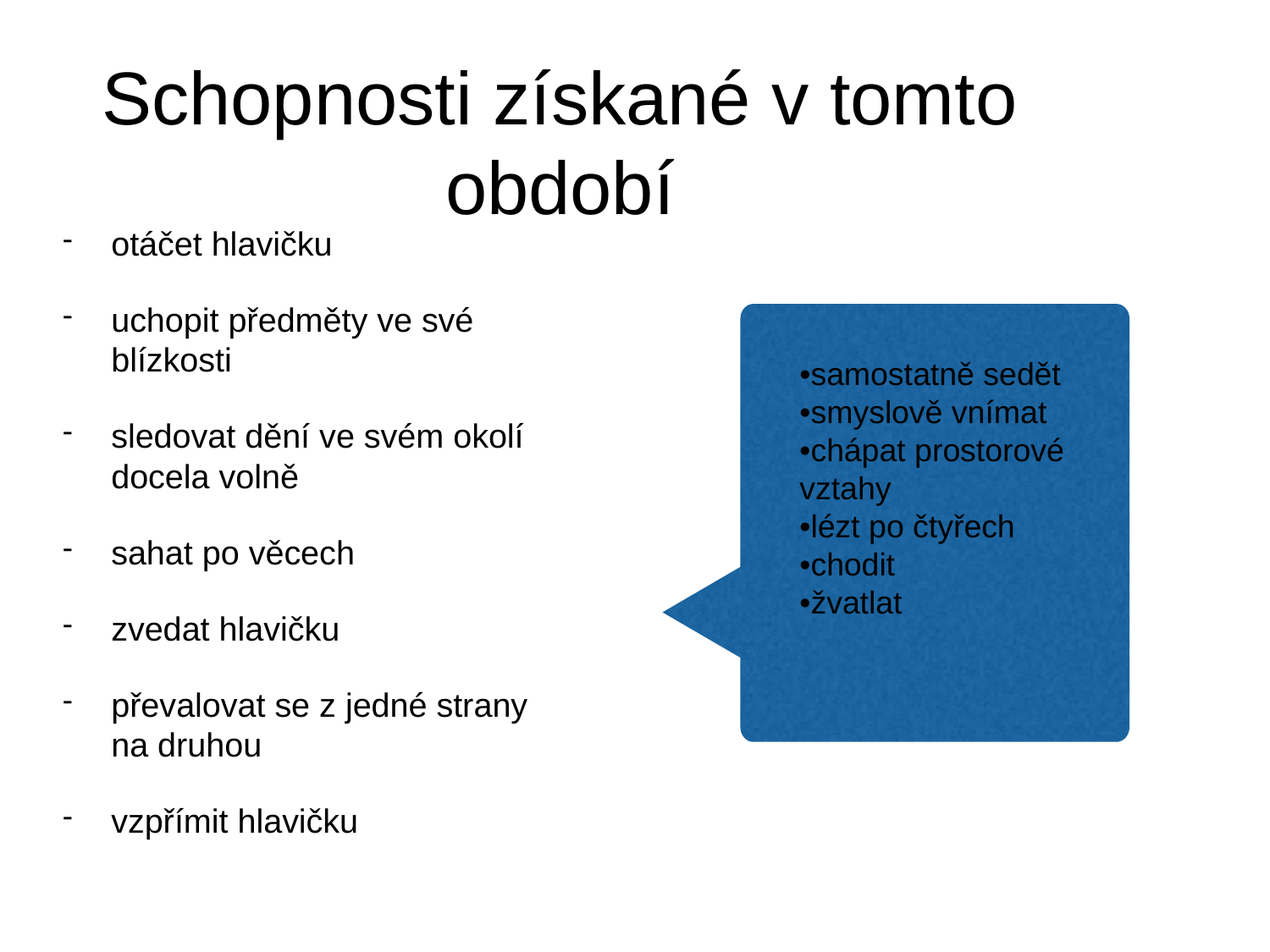

# Schopnosti získané v tomto období
otáčet hlavičku
uchopit předměty ve své blízkosti
sledovat dění ve svém okolí docela volně
sahat po věcech
zvedat hlavičku
převalovat se z jedné strany na druhou
vzpřímit hlavičku

•samostatně sedět
•smyslově vnímat
•chápat prostorové vztahy
•lézt po čtyřech
•chodit
•žvatlat